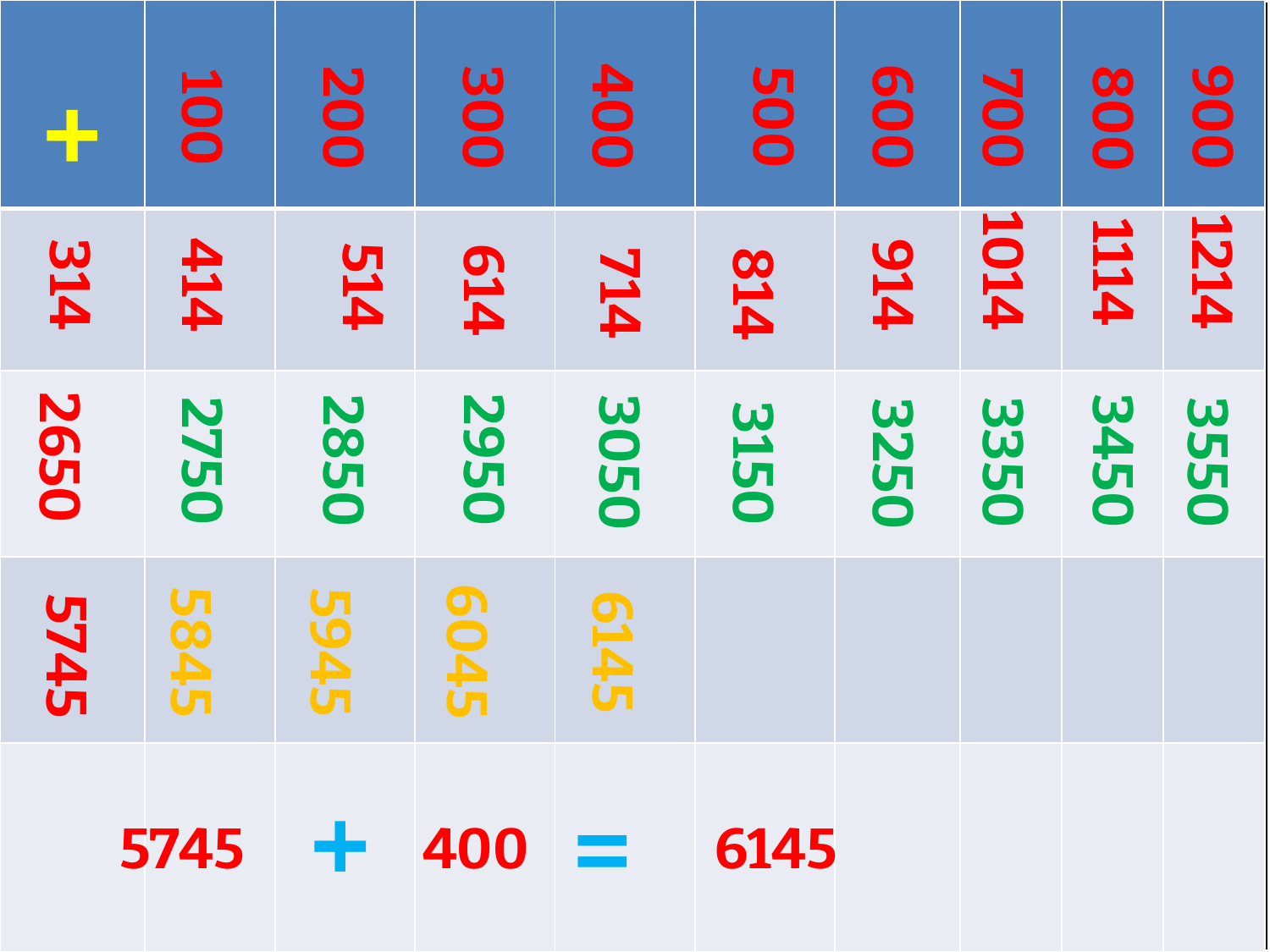

|  |  |  |  |  |  |  |  |  |  |
| --- | --- | --- | --- | --- | --- | --- | --- | --- | --- |
|  |  |  |  |  |  |  |  |  |  |
|  |  |  |  |  |  |  |  |  |  |
|  |  |  |  |  |  |  |  |  |  |
|  |  |  |  |  |  |  |  |  |  |
+
400
500
600
900
100
200
300
700
800
1014
1114
1214
314
414
914
514
614
714
814
#
2650
2950
2850
3450
2750
3350
3550
3050
3150
3250
5945
6045
6145
5845
5745
=
+
400
6145
5745